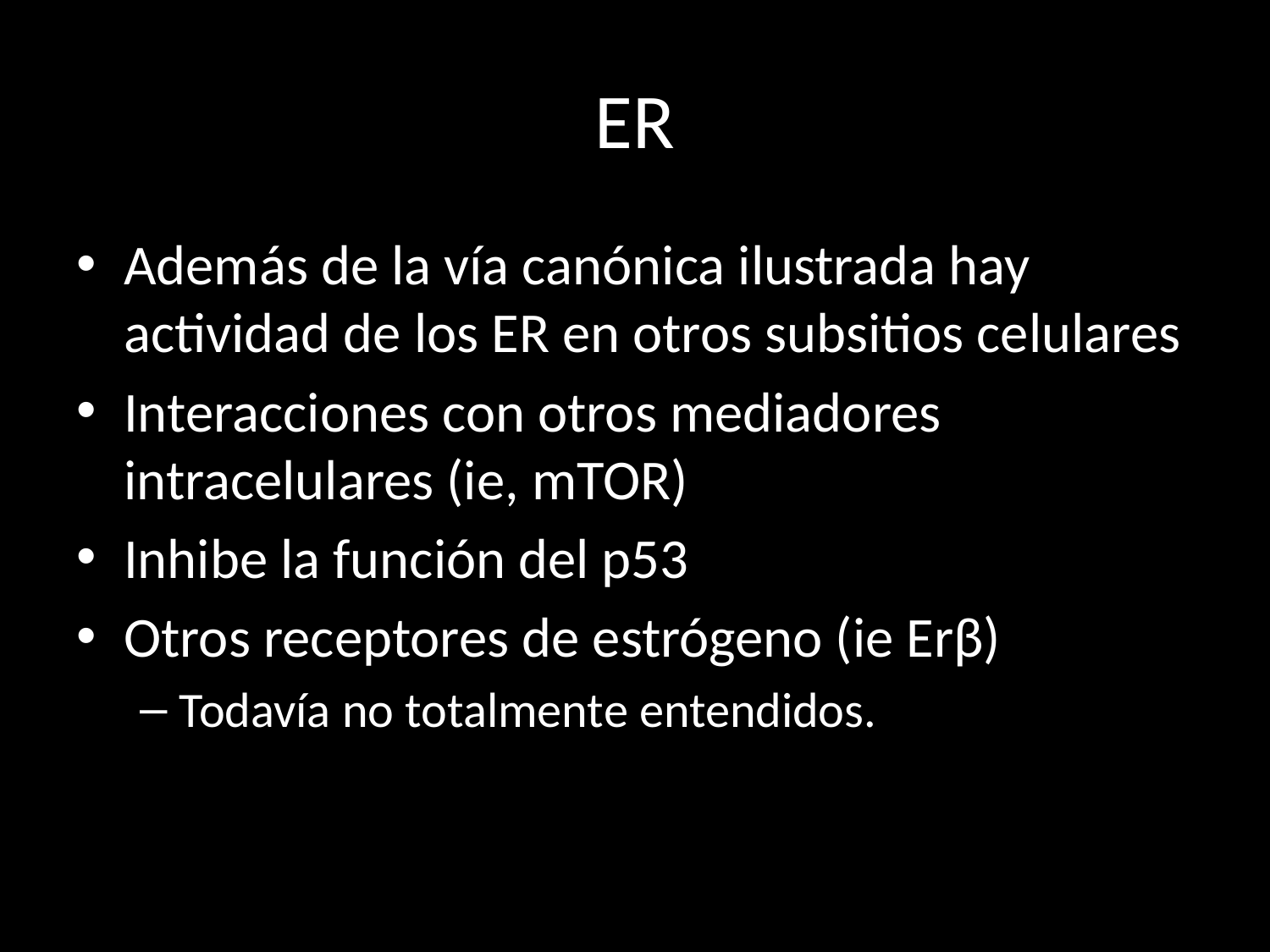

# ER
Además de la vía canónica ilustrada hay actividad de los ER en otros subsitios celulares
Interacciones con otros mediadores intracelulares (ie, mTOR)
Inhibe la función del p53
Otros receptores de estrógeno (ie Erβ)
Todavía no totalmente entendidos.